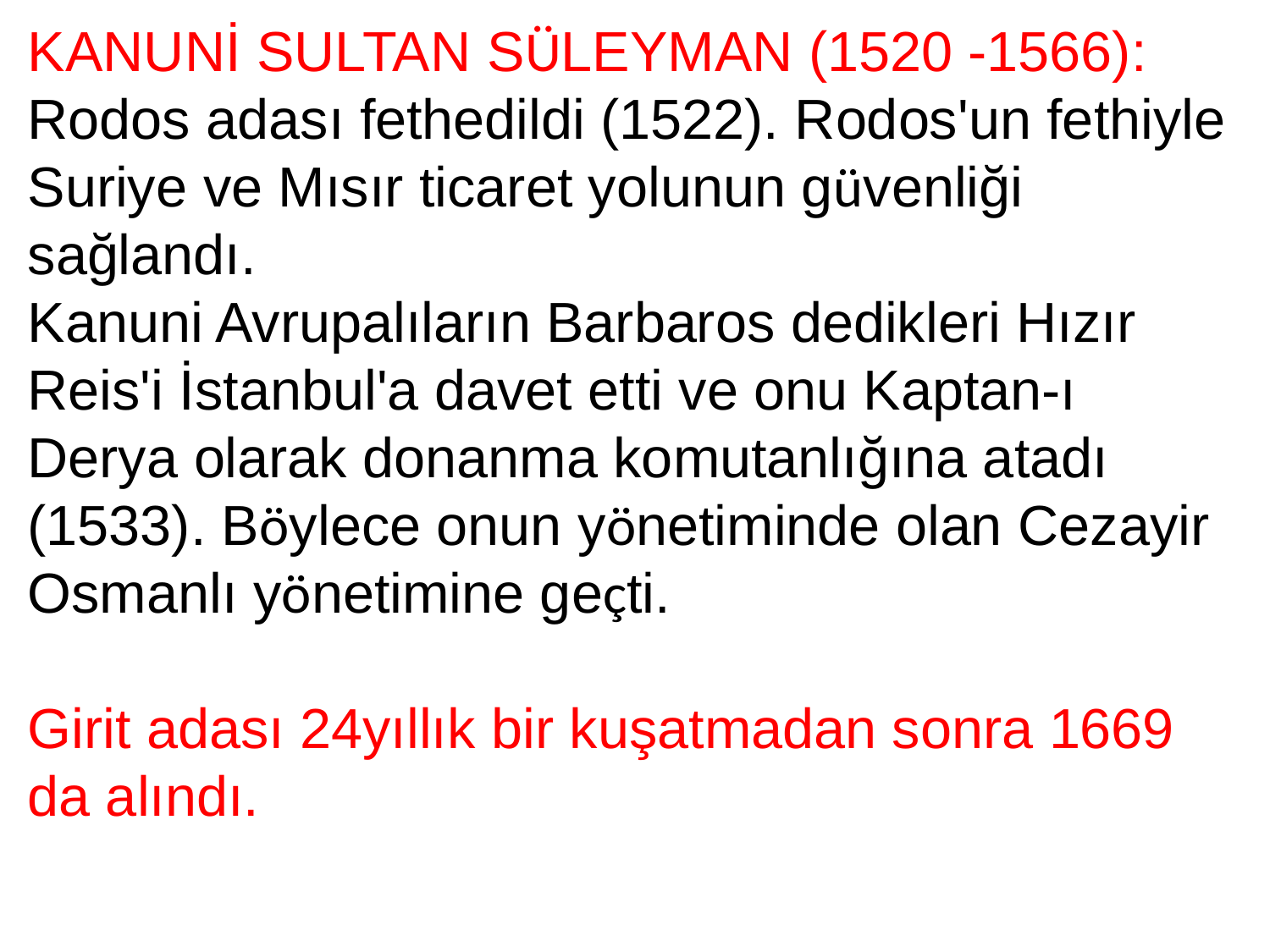

KANUNİ SULTAN SÜLEYMAN (1520 -1566):
Rodos adası fethedildi (1522). Rodos'un fethiyle Suriye ve Mısır ticaret yolunun güvenliği sağlandı.
Kanuni Avrupalıların Barbaros dedikleri Hızır Reis'i İstanbul'a davet etti ve onu Kaptan-ı Derya olarak donanma komutanlığına atadı (1533). Böylece onun yönetiminde olan Cezayir Osmanlı yönetimine geçti.

Girit adası 24yıllık bir kuşatmadan sonra 1669 da alındı.